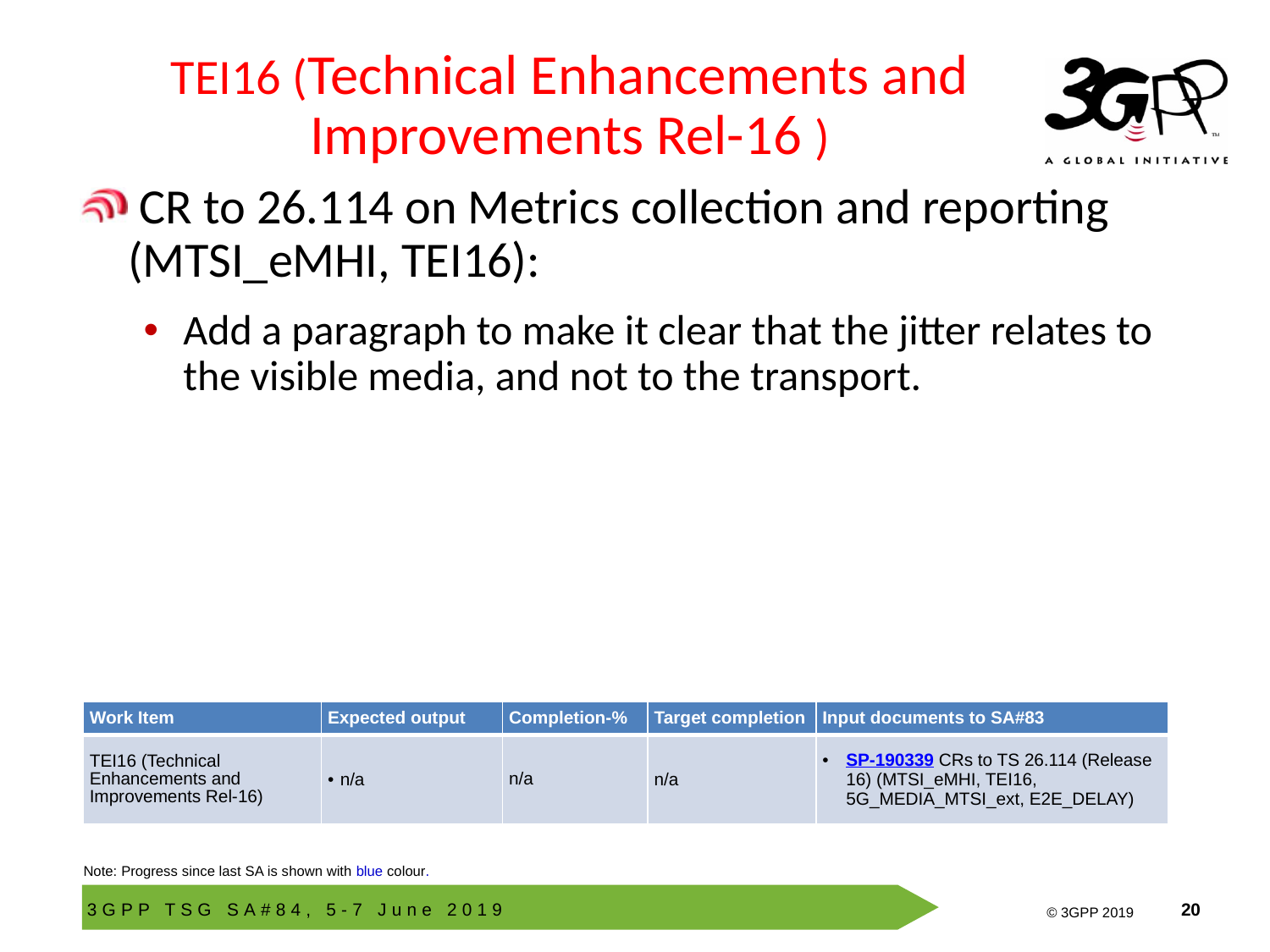

# TEI16 (Technical Enhancements and Improvements Rel-16 )
 CR to 26.114 on Metrics collection and reporting (MTSI_eMHI, TEI16):
Add a paragraph to make it clear that the jitter relates to the visible media, and not to the transport.

| Work Item | Expected output | Completion-% | Target completion | Input documents to SA#83 |
| --- | --- | --- | --- | --- |
| TEI16 (Technical Enhancements and Improvements Rel-16) | n/a | n/a | n/a | SP-190339 CRs to TS 26.114 (Release 16) (MTSI\_eMHI, TEI16, 5G\_MEDIA\_MTSI\_ext, E2E\_DELAY) |
Note: Progress since last SA is shown with blue colour.